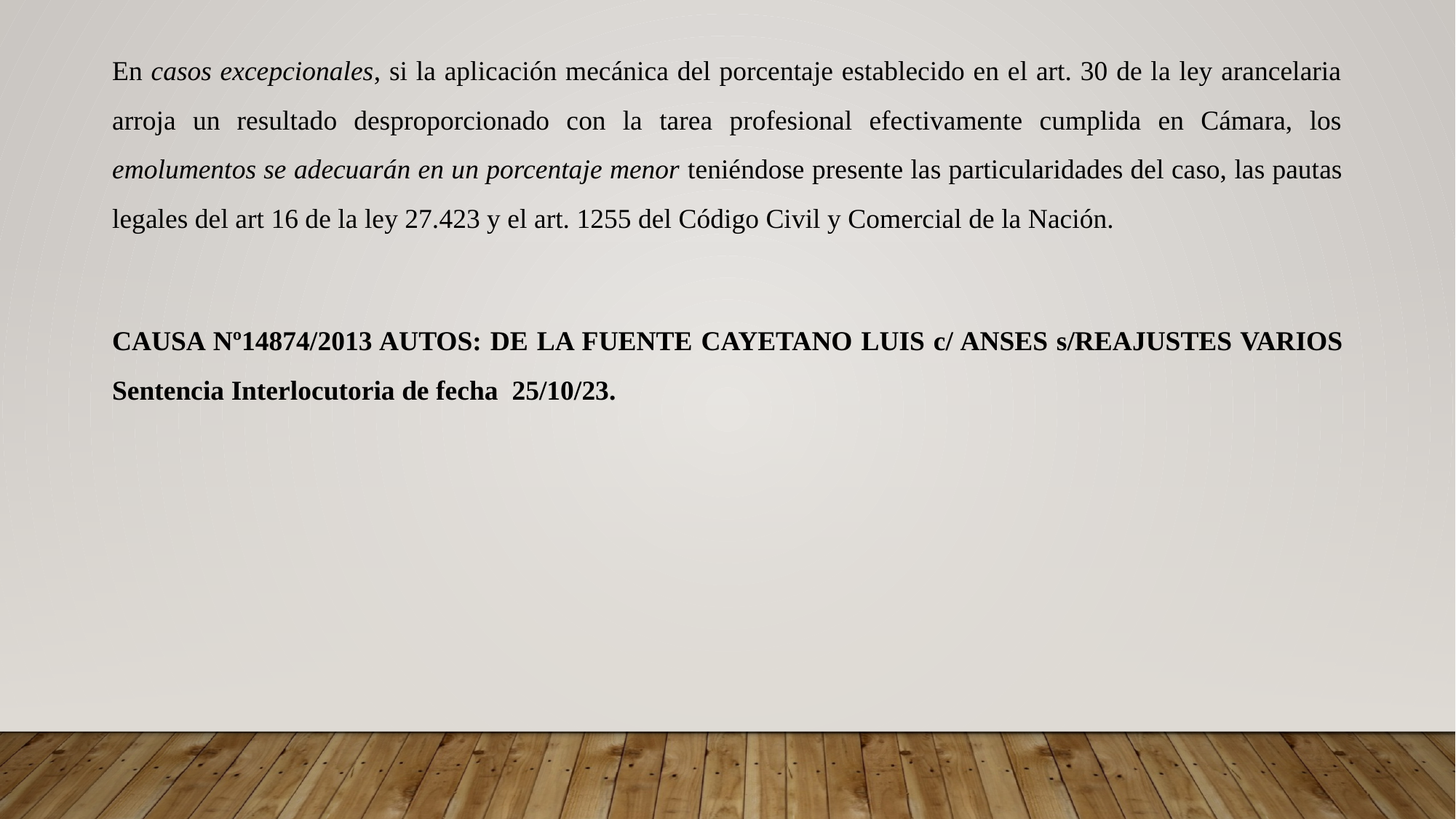

En casos excepcionales, si la aplicación mecánica del porcentaje establecido en el art. 30 de la ley arancelaria arroja un resultado desproporcionado con la tarea profesional efectivamente cumplida en Cámara, los emolumentos se adecuarán en un porcentaje menor teniéndose presente las particularidades del caso, las pautas legales del art 16 de la ley 27.423 y el art. 1255 del Código Civil y Comercial de la Nación.

CAUSA Nº14874/2013 AUTOS: DE LA FUENTE CAYETANO LUIS c/ ANSES s/REAJUSTES VARIOS Sentencia Interlocutoria de fecha  25/10/23.